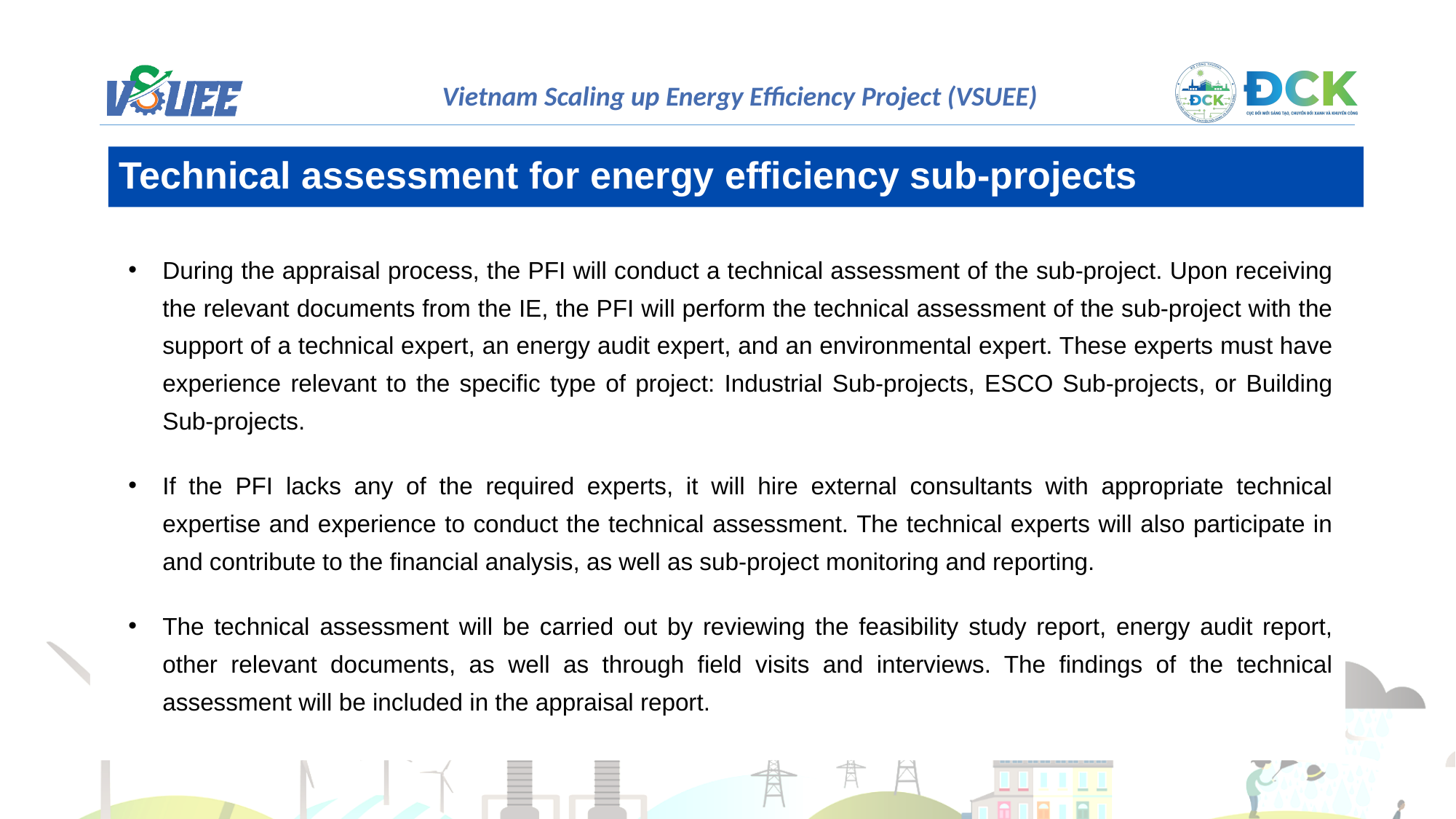

Technical assessment for energy efficiency sub-projects
During the appraisal process, the PFI will conduct a technical assessment of the sub-project. Upon receiving the relevant documents from the IE, the PFI will perform the technical assessment of the sub-project with the support of a technical expert, an energy audit expert, and an environmental expert. These experts must have experience relevant to the specific type of project: Industrial Sub-projects, ESCO Sub-projects, or Building Sub-projects.
If the PFI lacks any of the required experts, it will hire external consultants with appropriate technical expertise and experience to conduct the technical assessment. The technical experts will also participate in and contribute to the financial analysis, as well as sub-project monitoring and reporting.
The technical assessment will be carried out by reviewing the feasibility study report, energy audit report, other relevant documents, as well as through field visits and interviews. The findings of the technical assessment will be included in the appraisal report.